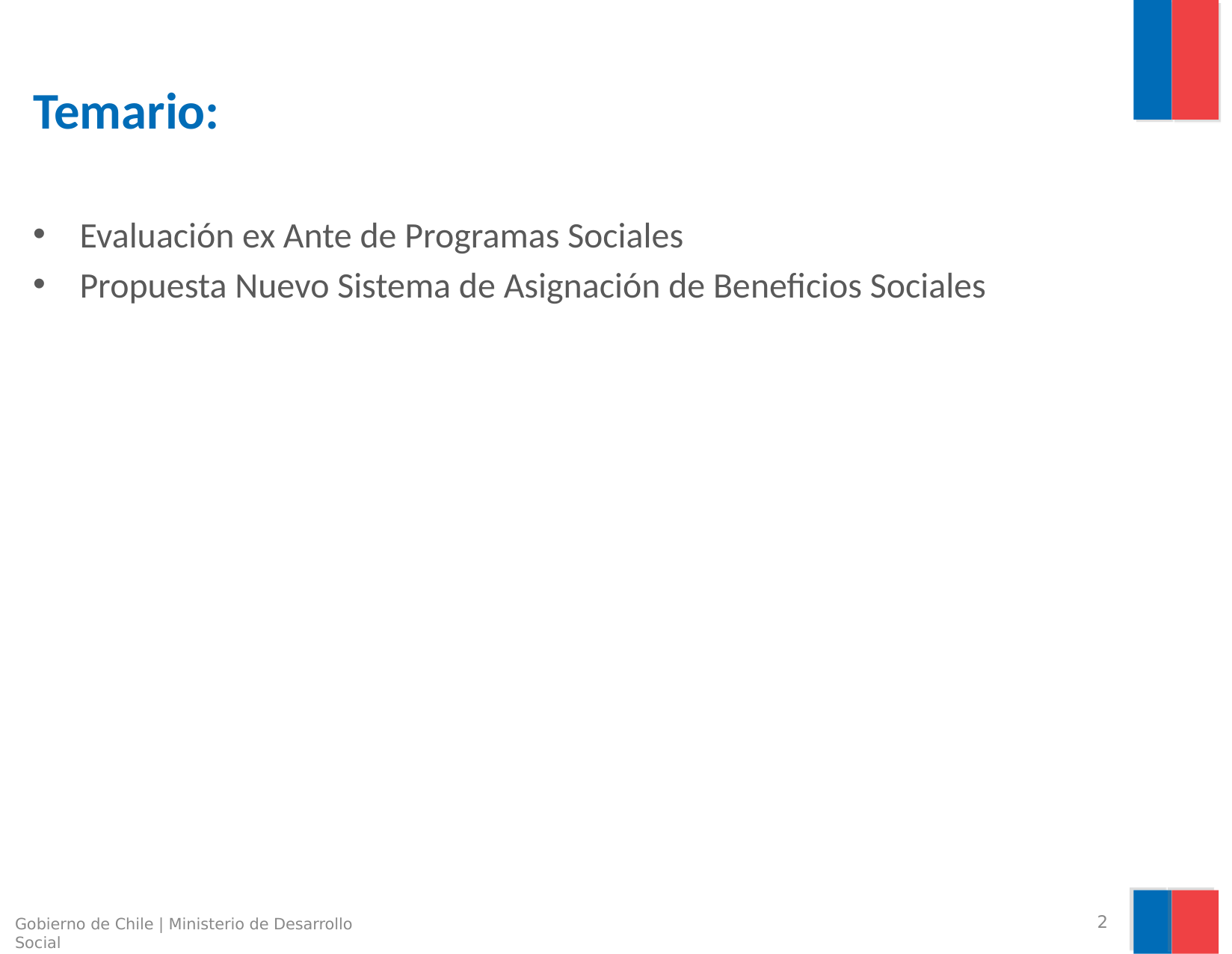

# Temario:
Evaluación ex Ante de Programas Sociales
Propuesta Nuevo Sistema de Asignación de Beneficios Sociales
Gobierno de Chile | Ministerio de Desarrollo Social
2